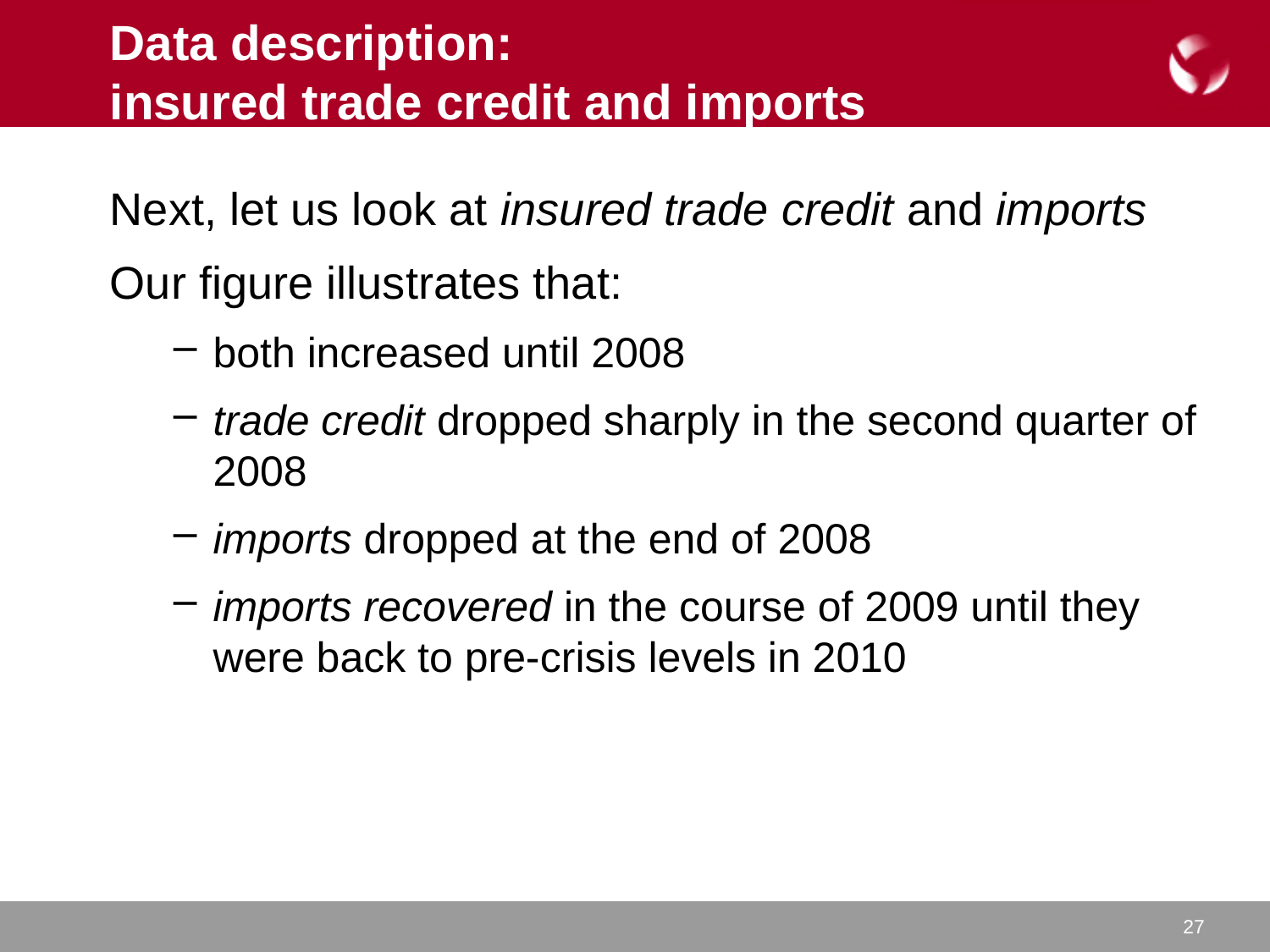

# Data description: insured trade credit and imports
Next, let us look at insured trade credit and imports
Our figure illustrates that:
both increased until 2008
trade credit dropped sharply in the second quarter of 2008
imports dropped at the end of 2008
imports recovered in the course of 2009 until they were back to pre-crisis levels in 2010

27